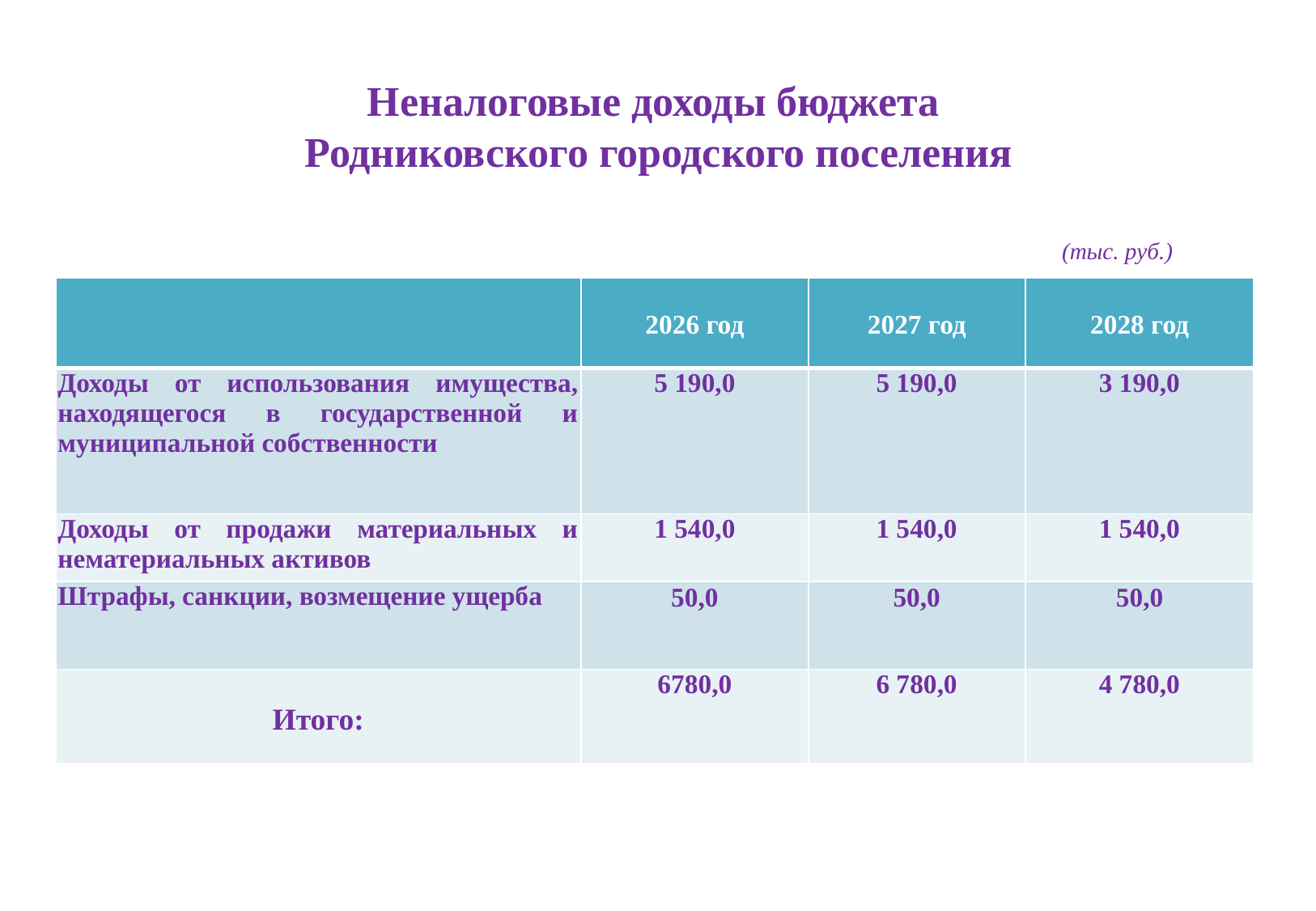

Неналоговые доходы бюджета
Родниковского городского поселения
(тыс. руб.)
|  | 2026 год | 2027 год | 2028 год |
| --- | --- | --- | --- |
| Доходы от использования имущества, находящегося в государственной и муниципальной собственности | 5 190,0 | 5 190,0 | 3 190,0 |
| Доходы от продажи материальных и нематериальных активов | 1 540,0 | 1 540,0 | 1 540,0 |
| Штрафы, санкции, возмещение ущерба | 50,0 | 50,0 | 50,0 |
| Итого: | 6780,0 | 6 780,0 | 4 780,0 |